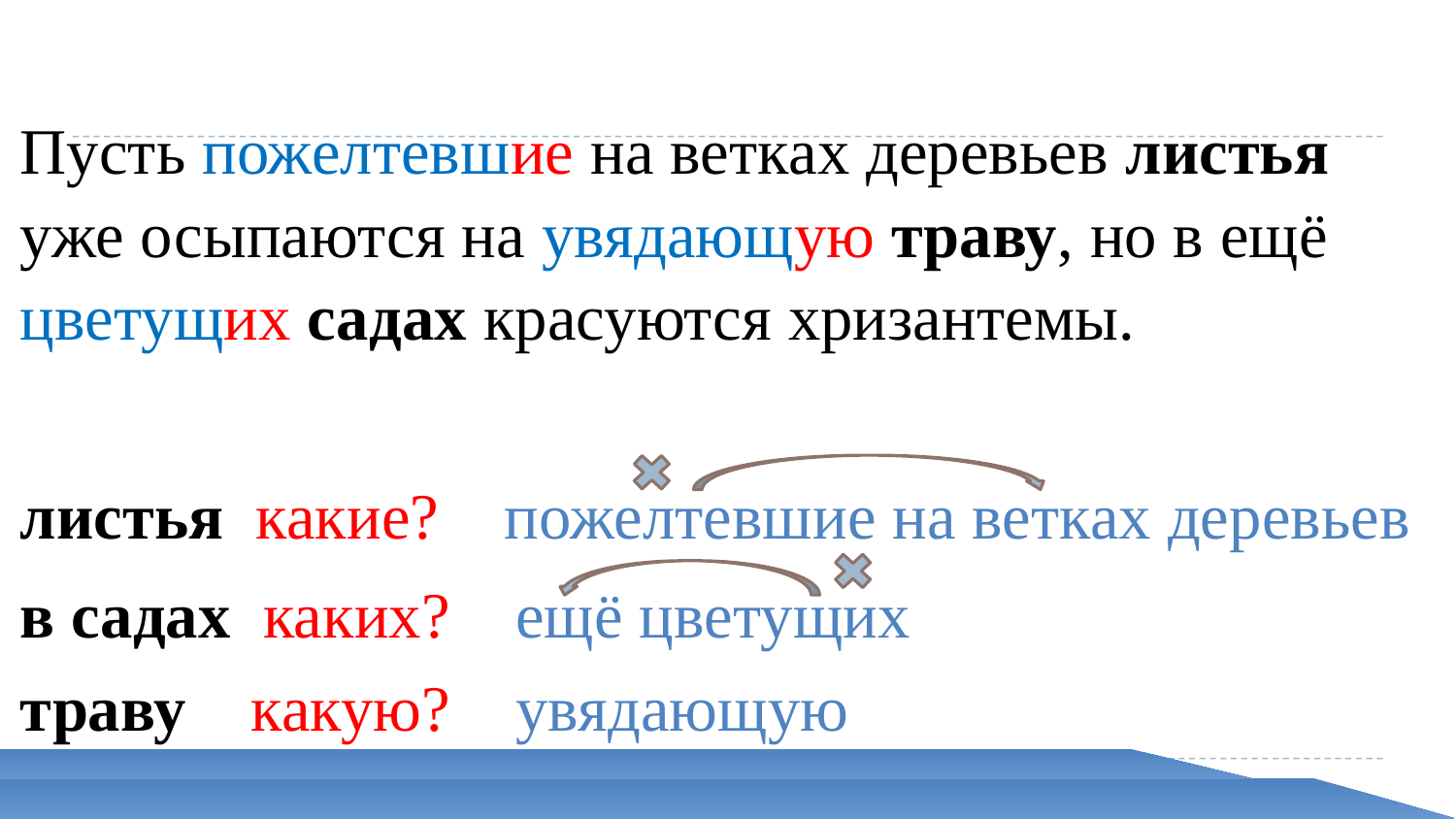

Санкт-Петербургская академия постдипломного педагогического образования
Пусть пожелтевшие на ветках деревьев листья уже осыпаются на увядающую траву, но в ещё цветущих садах красуются хризантемы.

листья  какие?    пожелтевшие на ветках деревьев
в садах  каких?    ещё цветущих
траву    какую?    увядающую